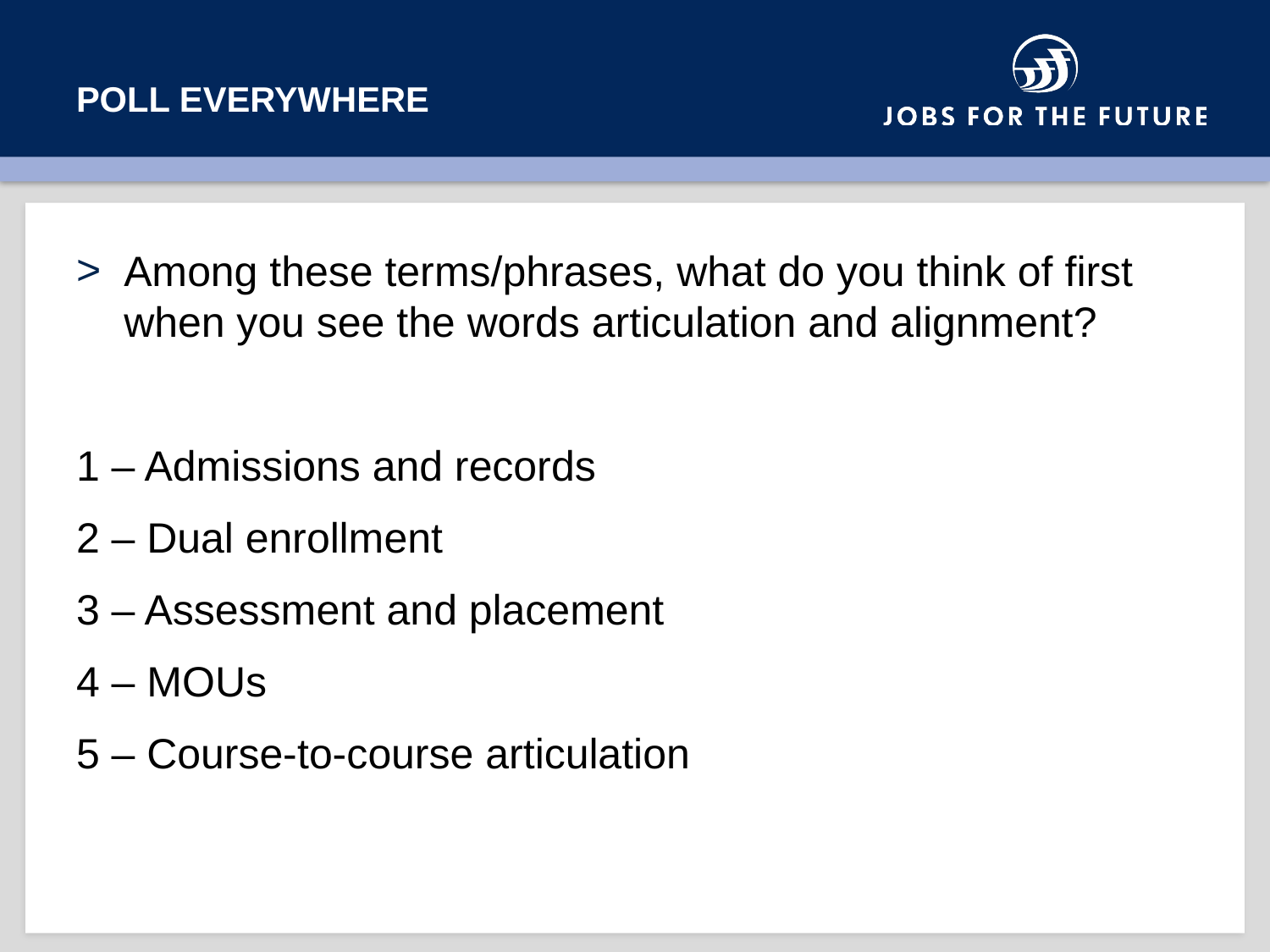

# POLL EVERYWHERE
Among these terms/phrases, what do you think of first when you see the words articulation and alignment?

1 – Admissions and records
2 – Dual enrollment
3 – Assessment and placement
4 – MOUs
5 – Course-to-course articulation